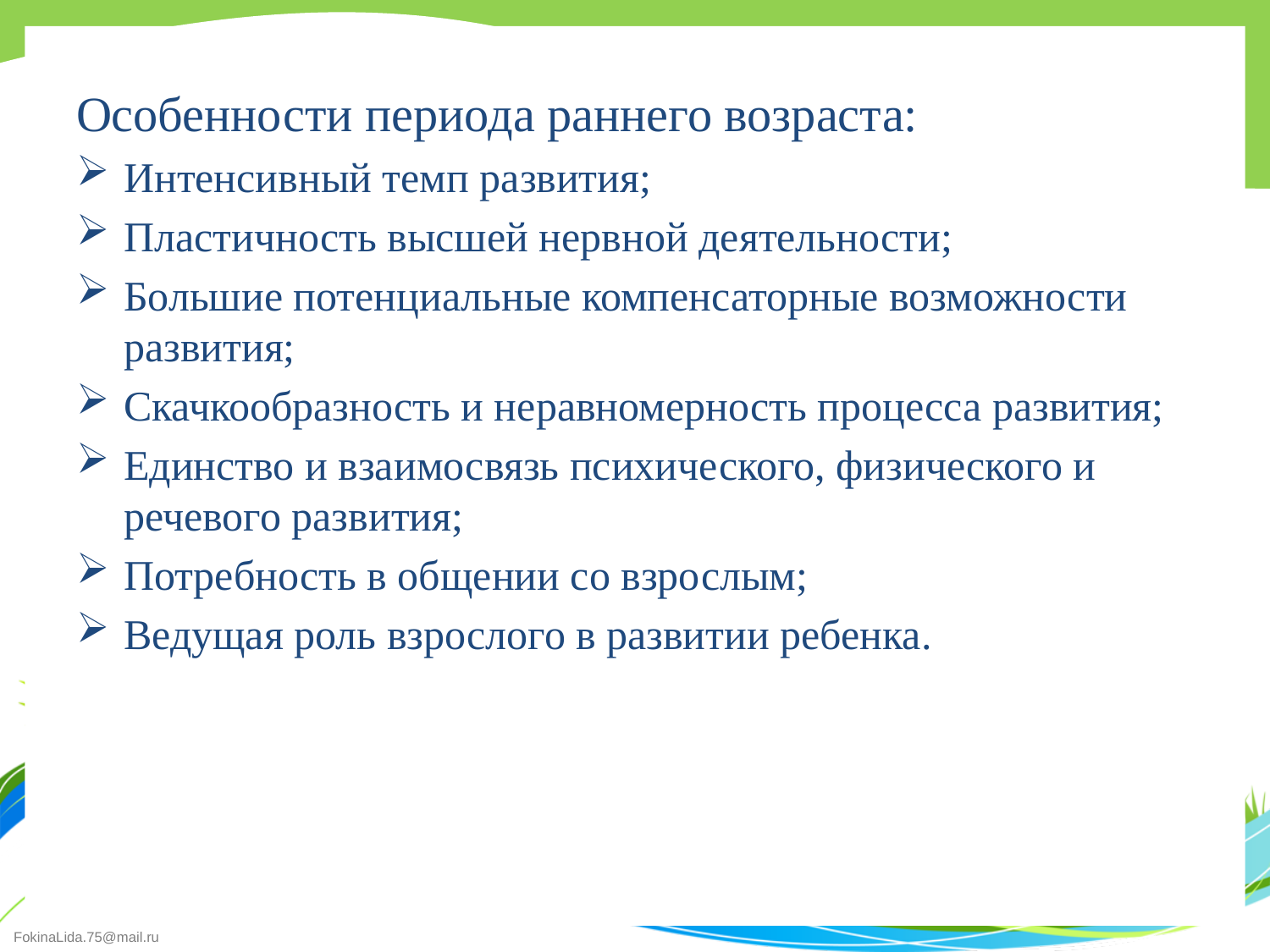

#
Особенности периода раннего возраста:
Интенсивный темп развития;
Пластичность высшей нервной деятельности;
Большие потенциальные компенсаторные возможности развития;
Скачкообразность и неравномерность процесса развития;
Единство и взаимосвязь психического, физического и речевого развития;
Потребность в общении со взрослым;
Ведущая роль взрослого в развитии ребенка.